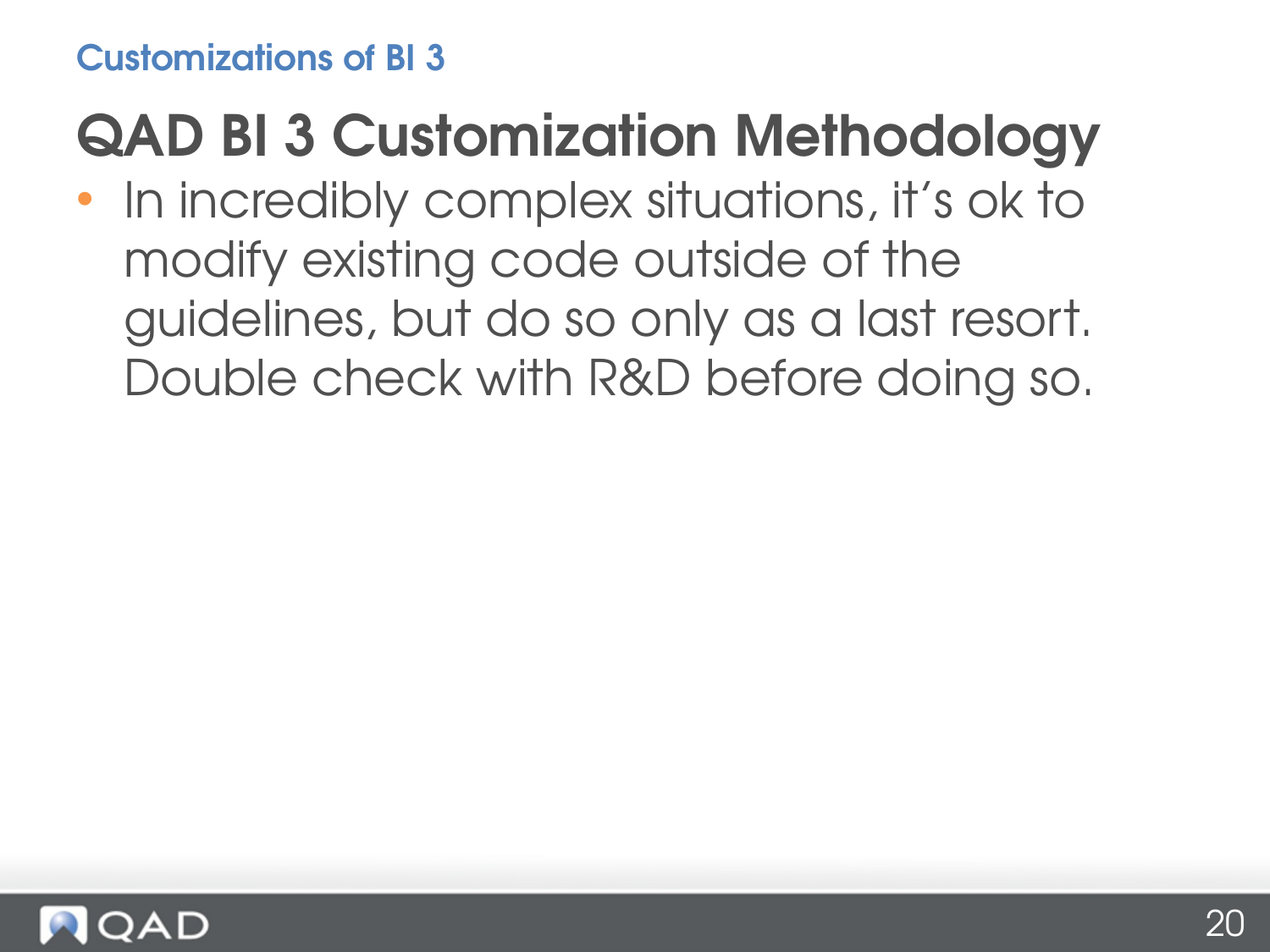

Customizations of BI 3
# QAD BI 3 Customization Methodology
In incredibly complex situations, it’s ok to modify existing code outside of the guidelines, but do so only as a last resort. Double check with R&D before doing so.

20